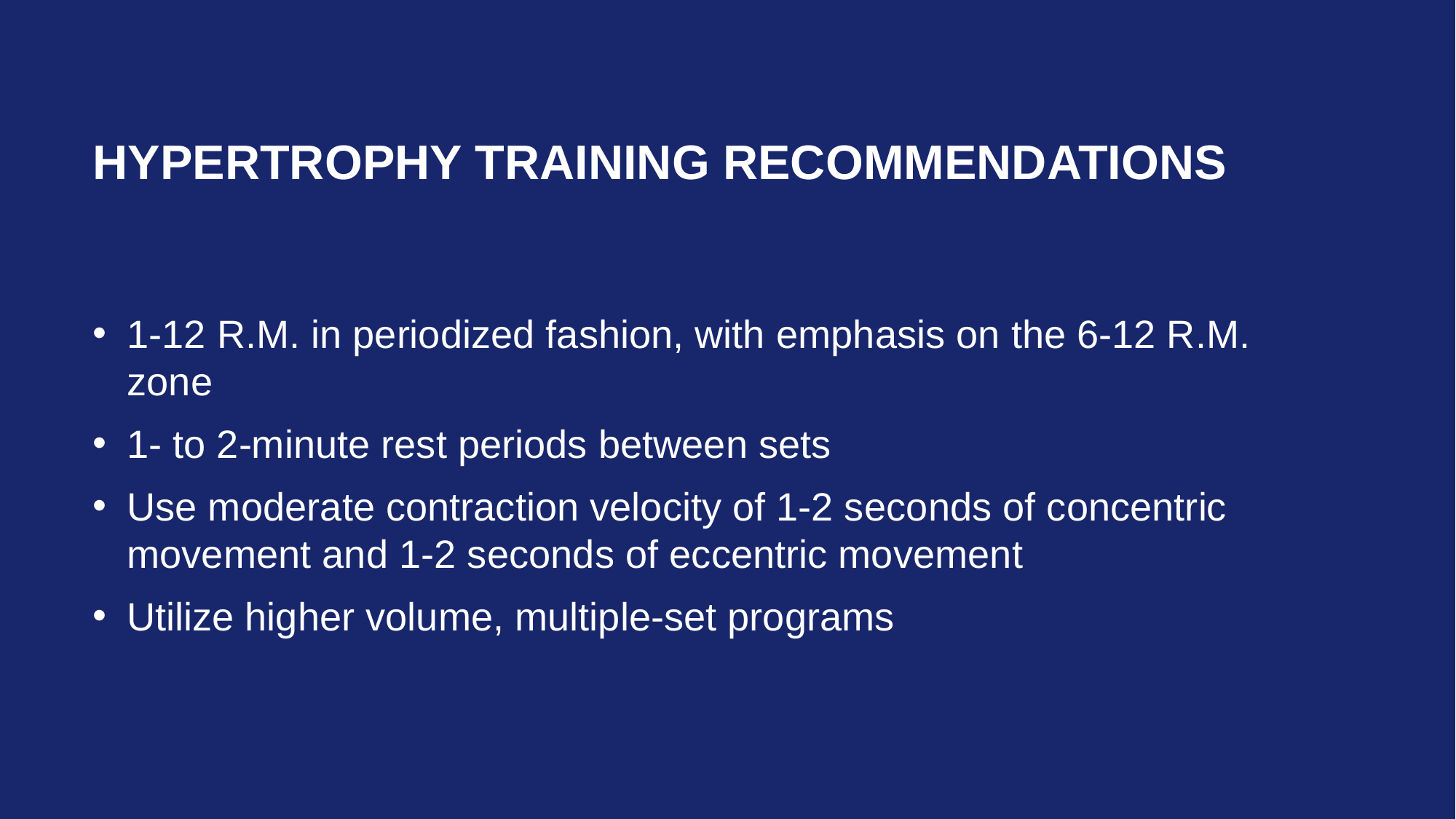

# Hypertrophy Training Recommendations
1-12 R.M. in periodized fashion, with emphasis on the 6-12 R.M. zone
1- to 2-minute rest periods between sets
Use moderate contraction velocity of 1-2 seconds of concentric movement and 1-2 seconds of eccentric movement
Utilize higher volume, multiple-set programs